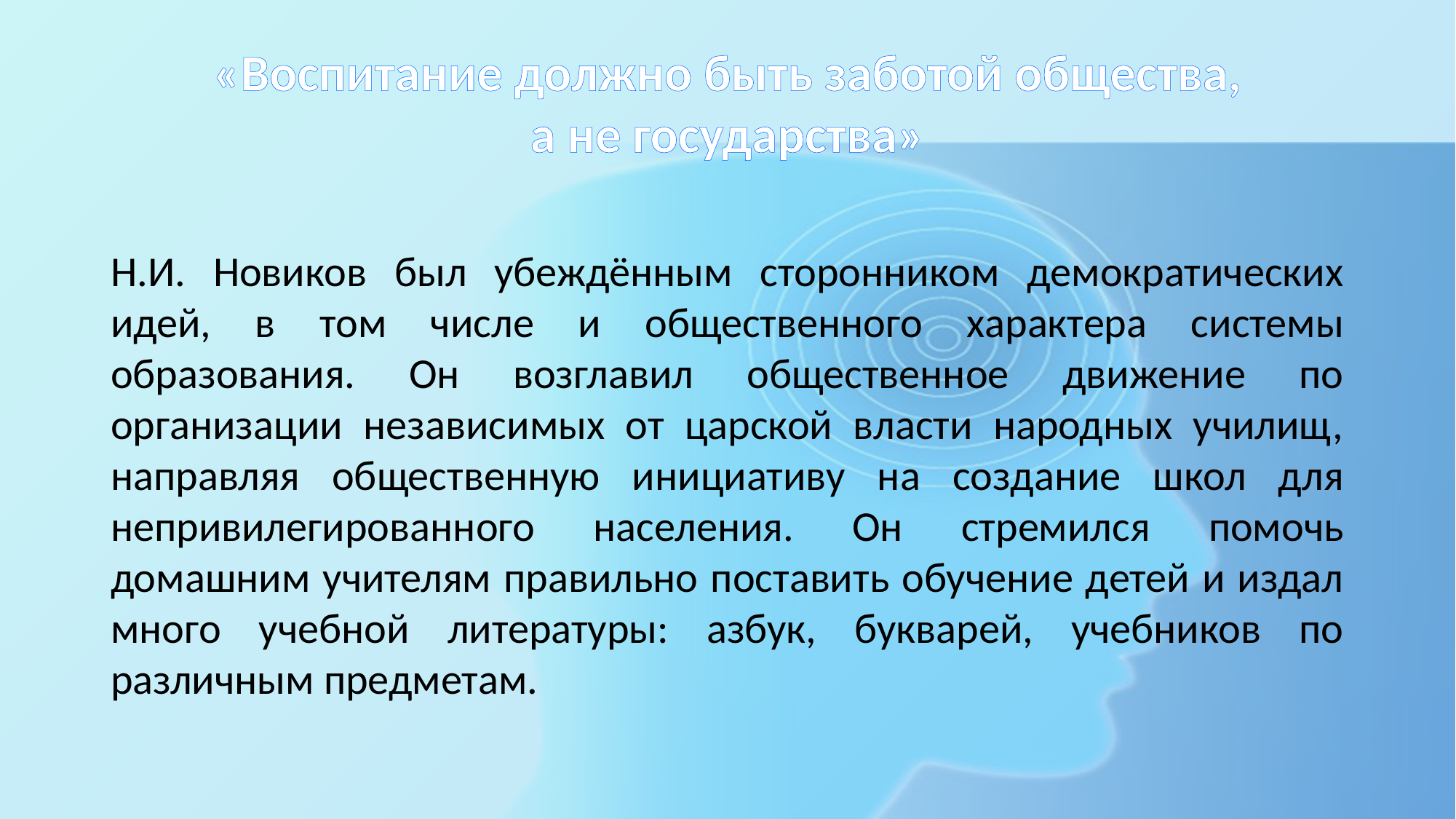

# «Воспитание должно быть заботой общества, а не государства»
Н.И. Новиков был убеждённым сторонником демократических идей, в том числе и общественного характера системы образования. Он возглавил общественное движение по организации независимых от царской власти народных училищ, направляя общественную инициативу на создание школ для непривилегированного населения. Он стремился помочь домашним учителям правильно поставить обучение детей и издал много учебной литературы: азбук, букварей, учебников по различным предметам.